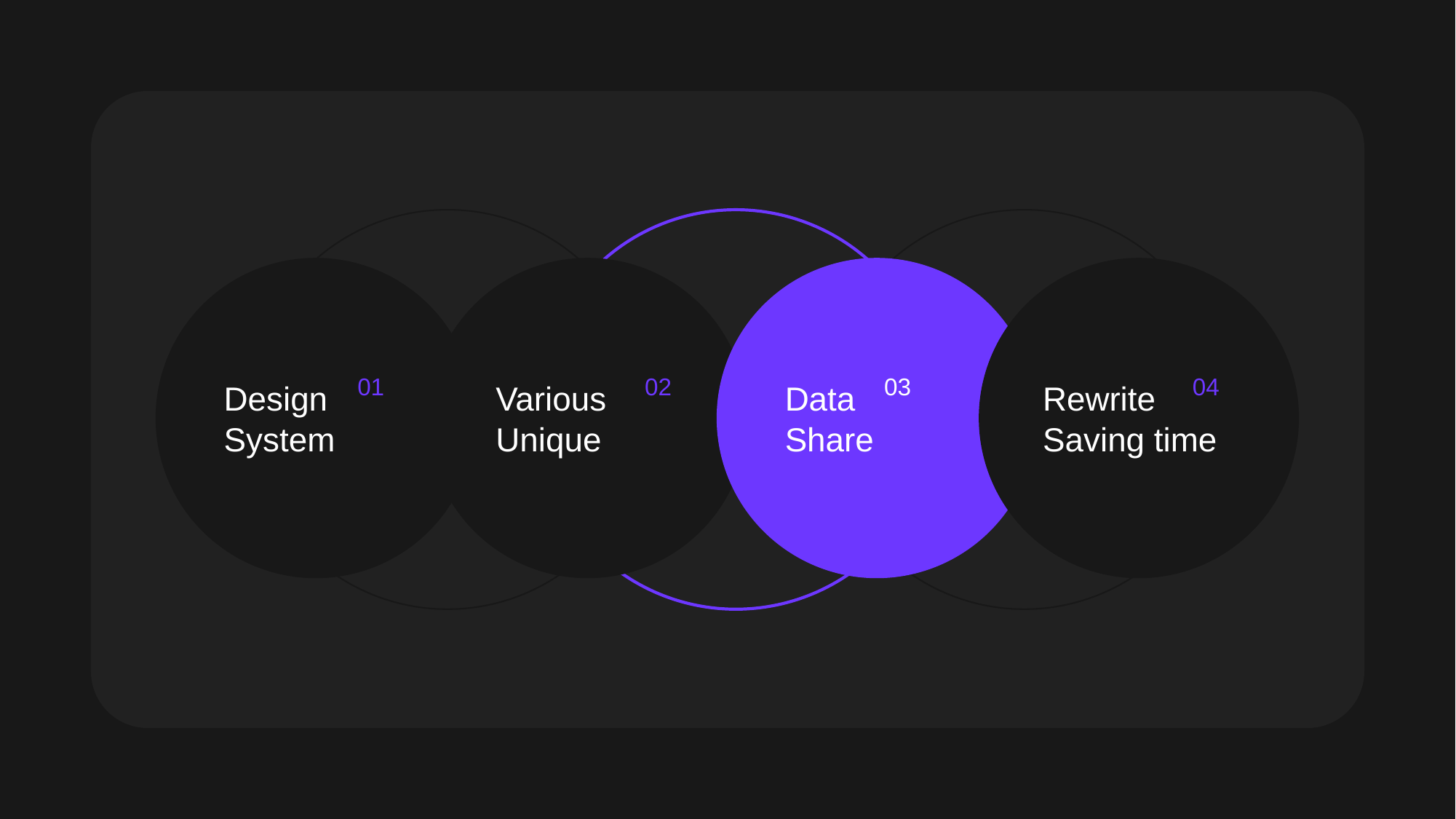

Design
System
01
Various
Unique
02
Data
Share
03
Rewrite
Saving time
04